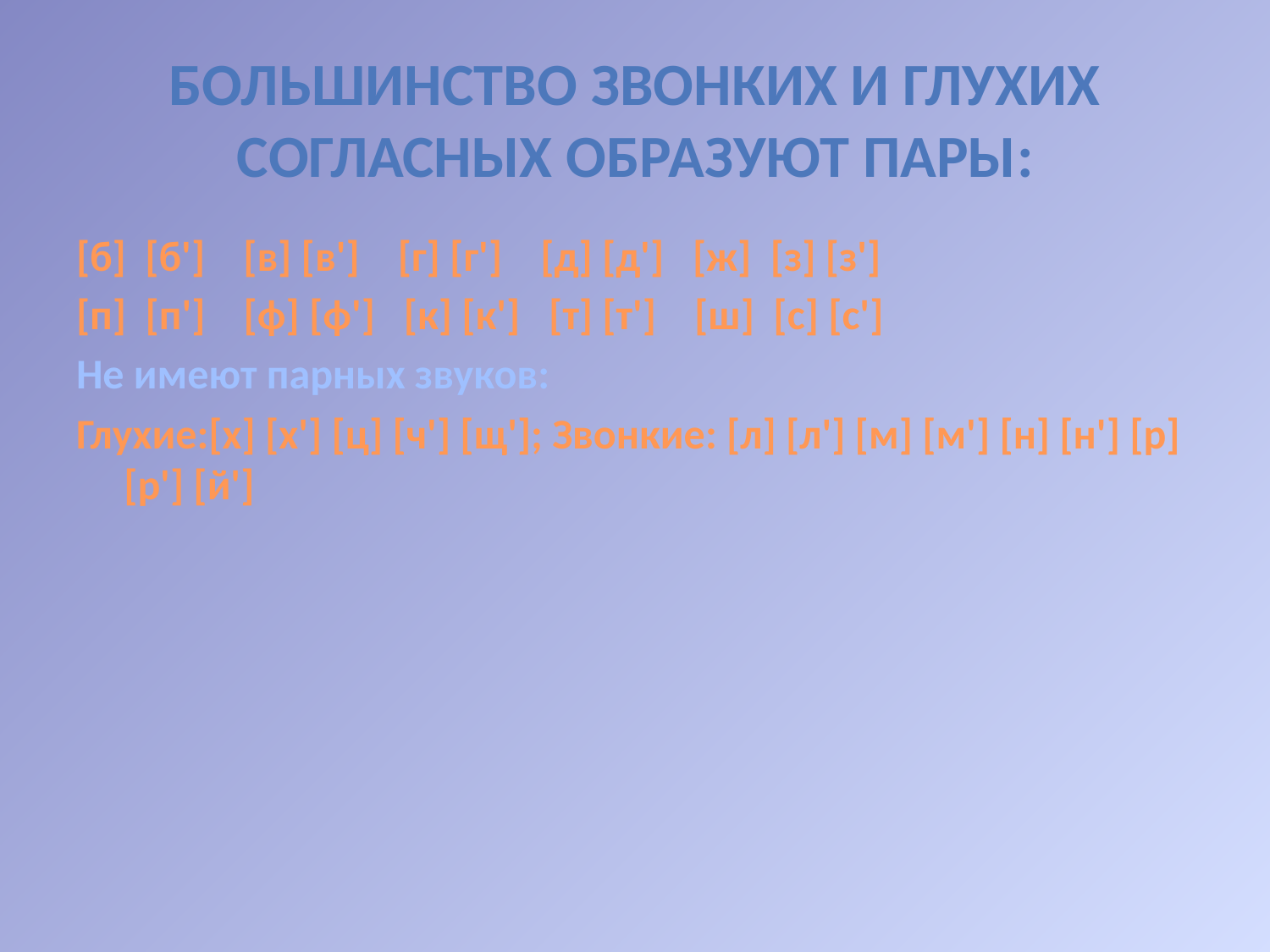

# Большинство звонких и глухих согласных образуют пары:
[б]  [б']    [в] [в']    [г] [г']    [д] [д']   [ж]  [з] [з']
[п]  [п']    [ф] [ф']   [к] [к']   [т] [т']    [ш]  [с] [с']
Не имеют парных звуков:
Глухие:[х] [х'] [ц] [ч'] [щ']; Звонкие: [л] [л'] [м] [м'] [н] [н'] [р] [р'] [й']